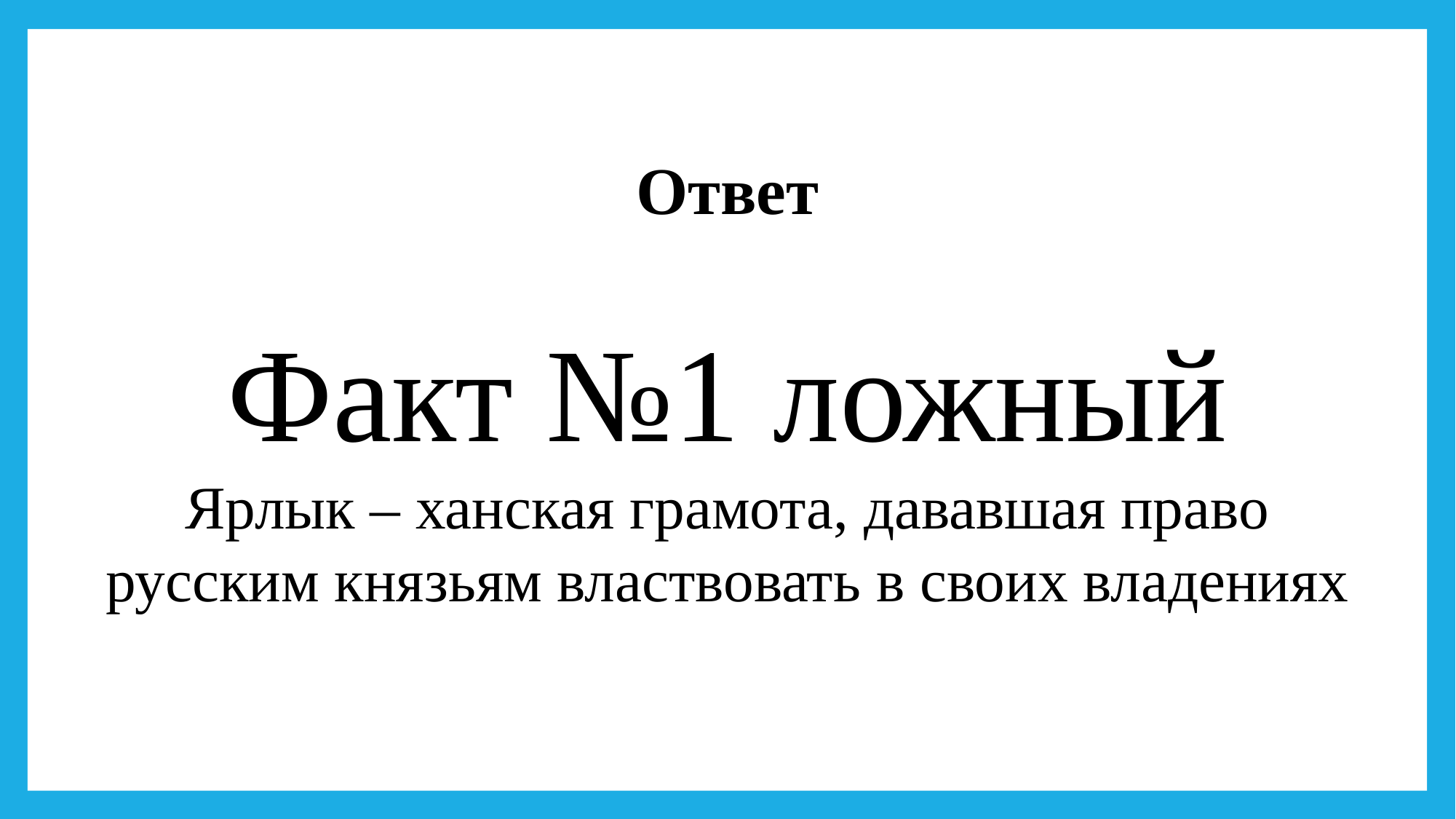

Ответ

Факт №1 ложный
Ярлык – ханская грамота, дававшая право русским князьям властвовать в своих владениях